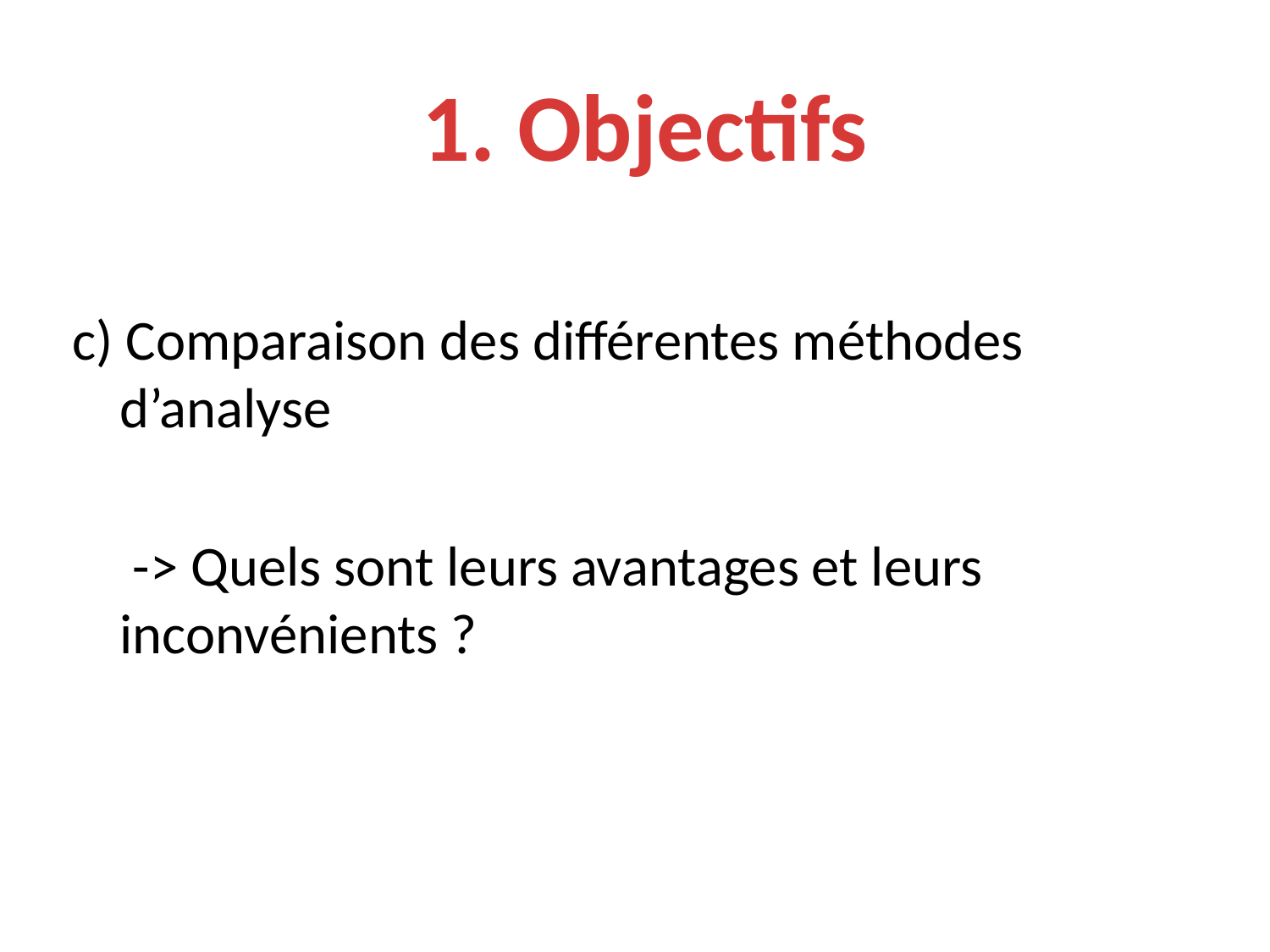

1. Objectifs
c) Comparaison des différentes méthodes d’analyse

	 -> Quels sont leurs avantages et leurs          	inconvénients ?